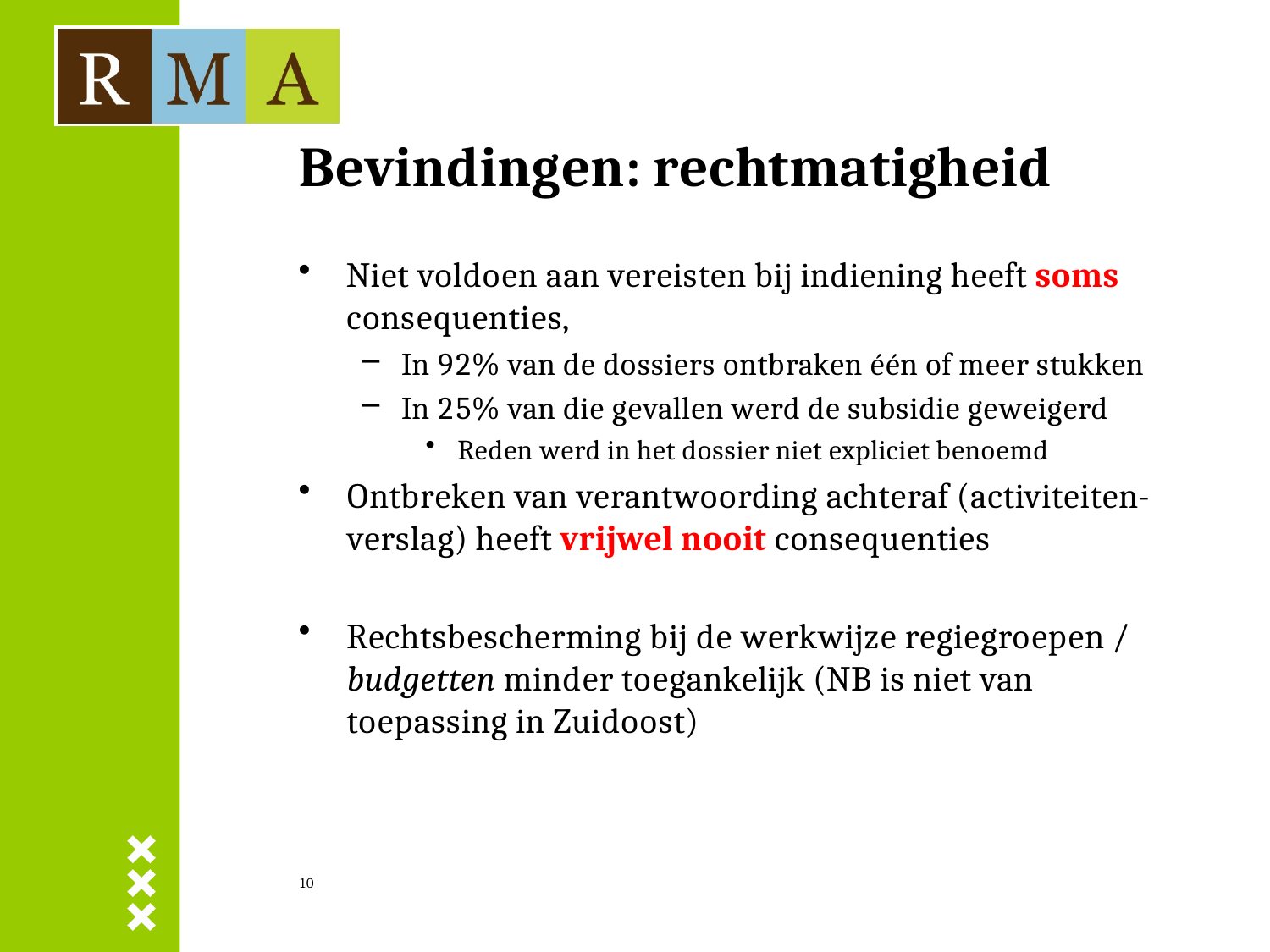

# Bevindingen: rechtmatigheid
Niet voldoen aan vereisten bij indiening heeft soms consequenties,
In 92% van de dossiers ontbraken één of meer stukken
In 25% van die gevallen werd de subsidie geweigerd
Reden werd in het dossier niet expliciet benoemd
Ontbreken van verantwoording achteraf (activiteiten-verslag) heeft vrijwel nooit consequenties

Rechtsbescherming bij de werkwijze regiegroepen / budgetten minder toegankelijk (NB is niet van toepassing in Zuidoost)

10